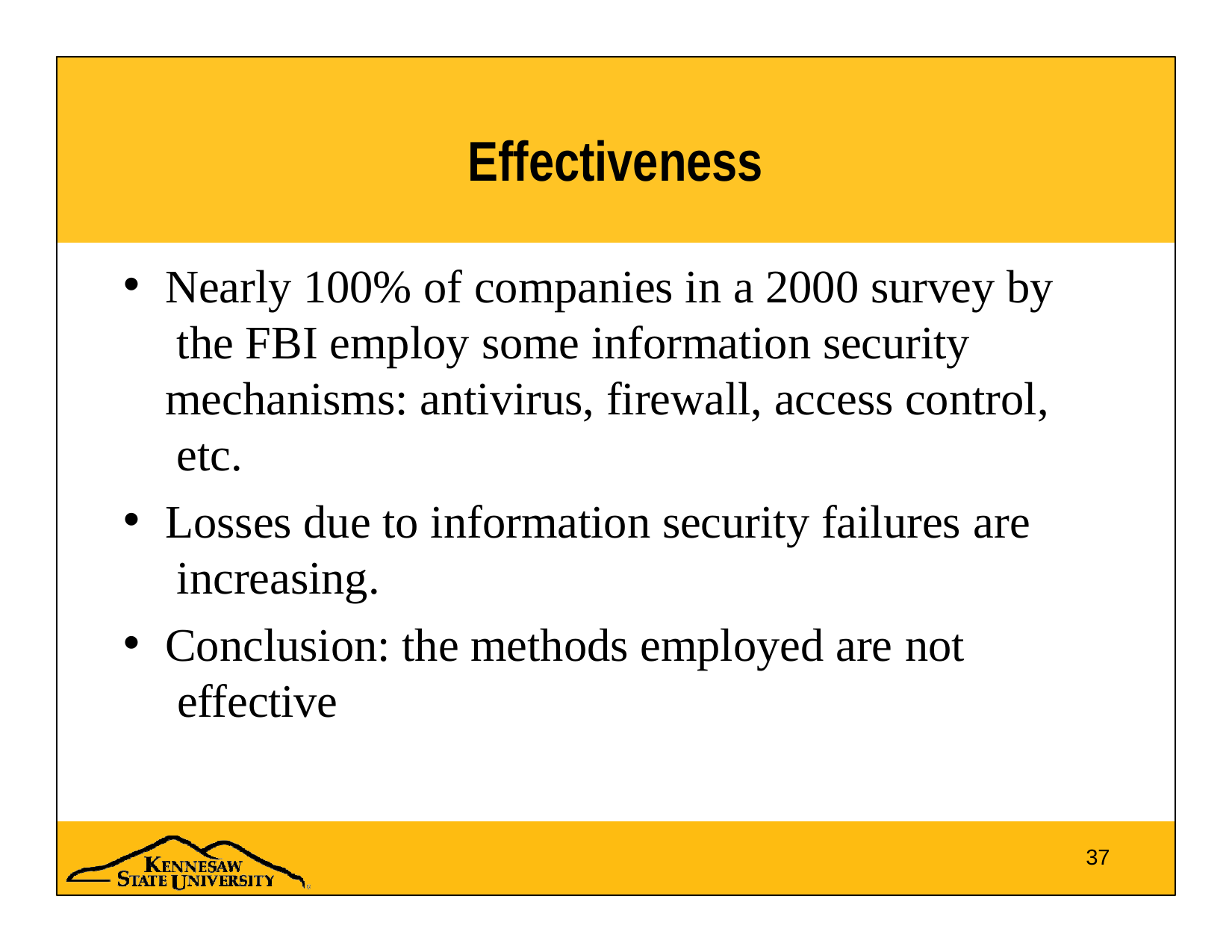

# Effectiveness
Nearly 100% of companies in a 2000 survey by  the FBI employ some information security  mechanisms: antivirus, firewall, access control,  etc.
Losses due to information security failures are  increasing.
Conclusion: the methods employed are not  effective

37